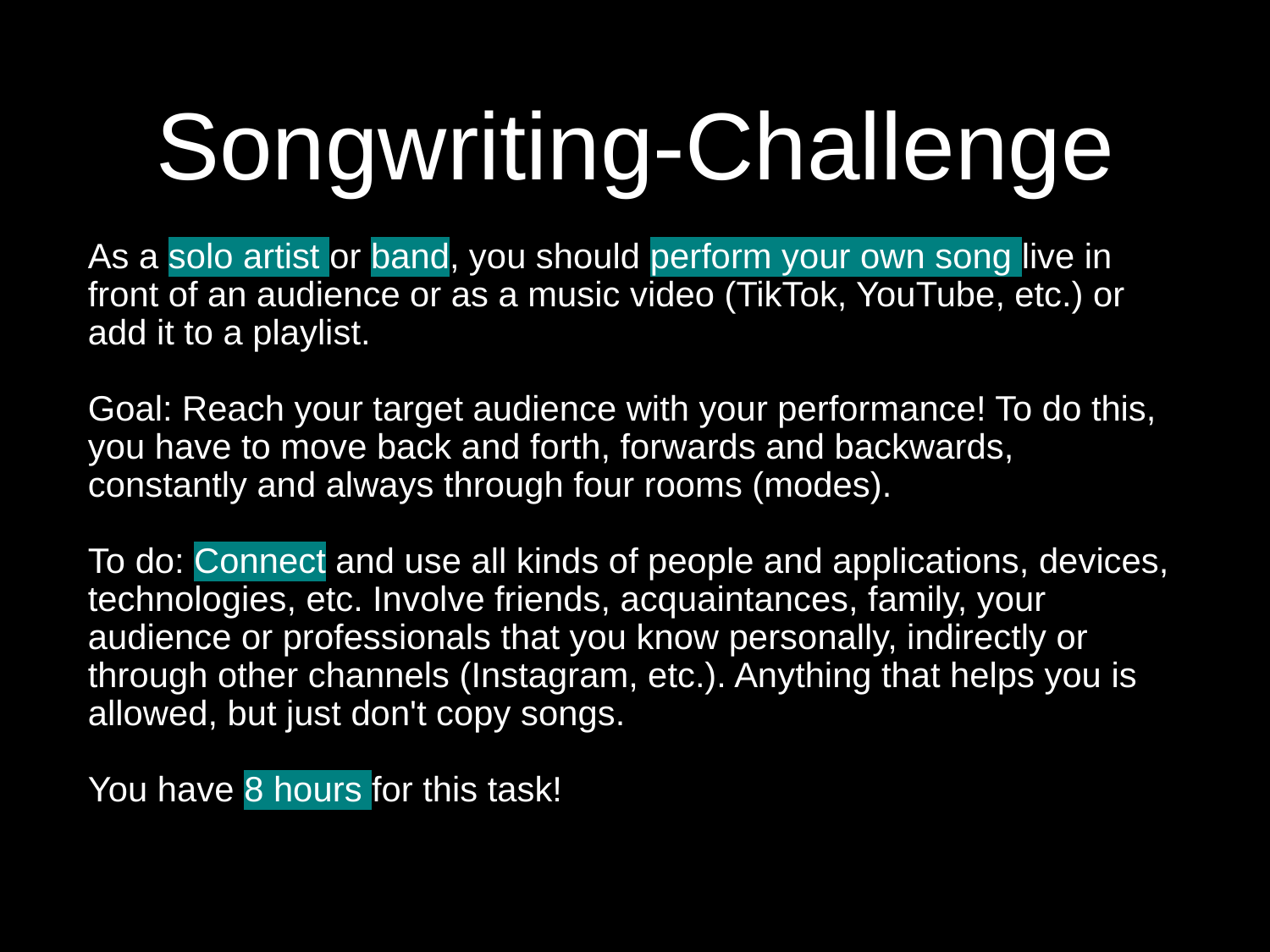

Songwriting-Challenge
As a solo artist or band, you should perform your own song live in front of an audience or as a music video (TikTok, YouTube, etc.) or add it to a playlist.

Goal: Reach your target audience with your performance! To do this, you have to move back and forth, forwards and backwards, constantly and always through four rooms (modes).

To do: Connect and use all kinds of people and applications, devices, technologies, etc. Involve friends, acquaintances, family, your audience or professionals that you know personally, indirectly or through other channels (Instagram, etc.). Anything that helps you is allowed, but just don't copy songs.

You have 8 hours for this task!